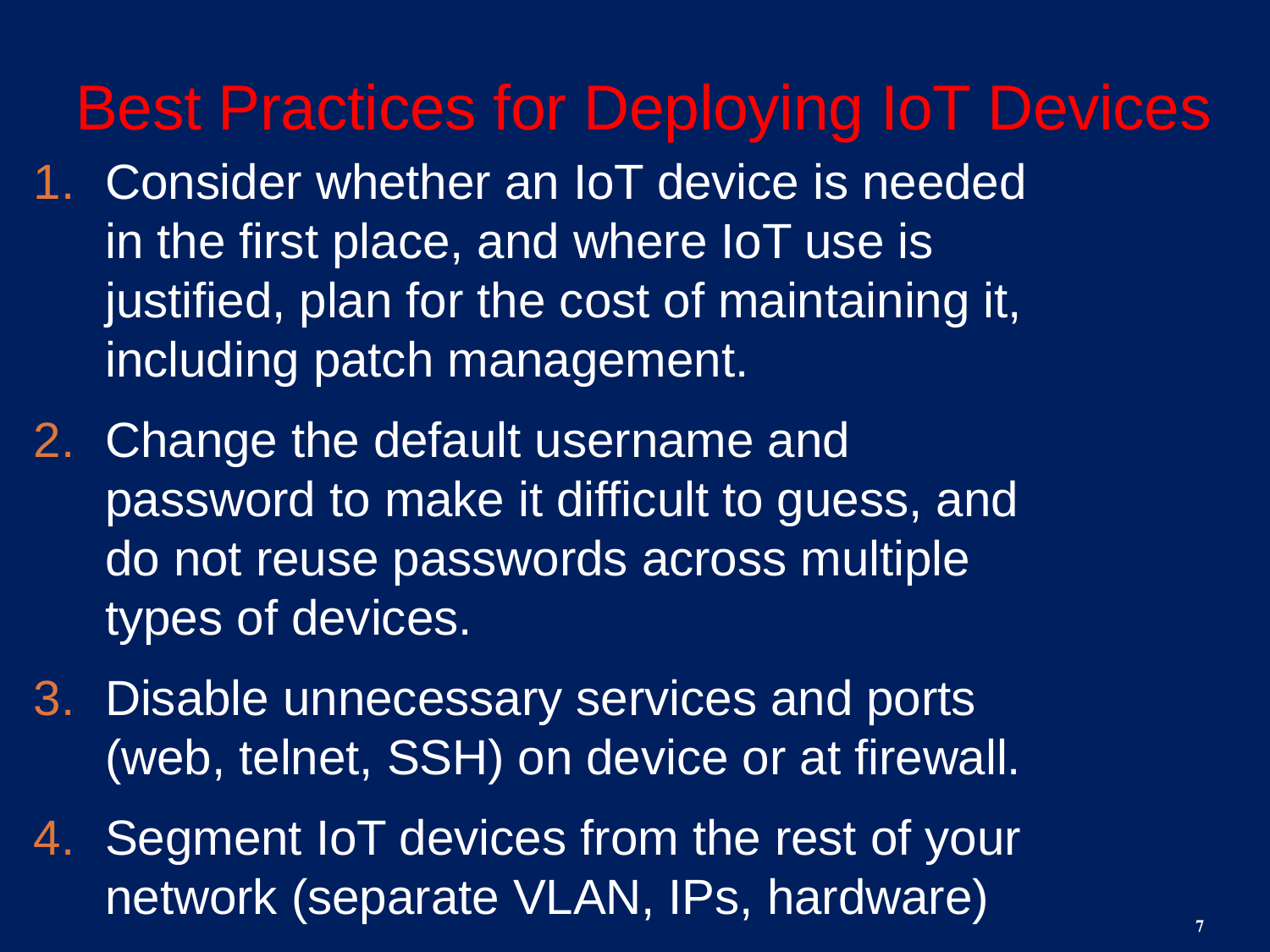

# Best Practices for Deploying IoT Devices
Consider whether an IoT device is needed in the first place, and where IoT use is justified, plan for the cost of maintaining it, including patch management.
Change the default username and  password to make it difficult to guess, and do not reuse passwords across multiple types of devices.
Disable unnecessary services and ports (web, telnet, SSH) on device or at firewall.
Segment IoT devices from the rest of your network (separate VLAN, IPs, hardware)